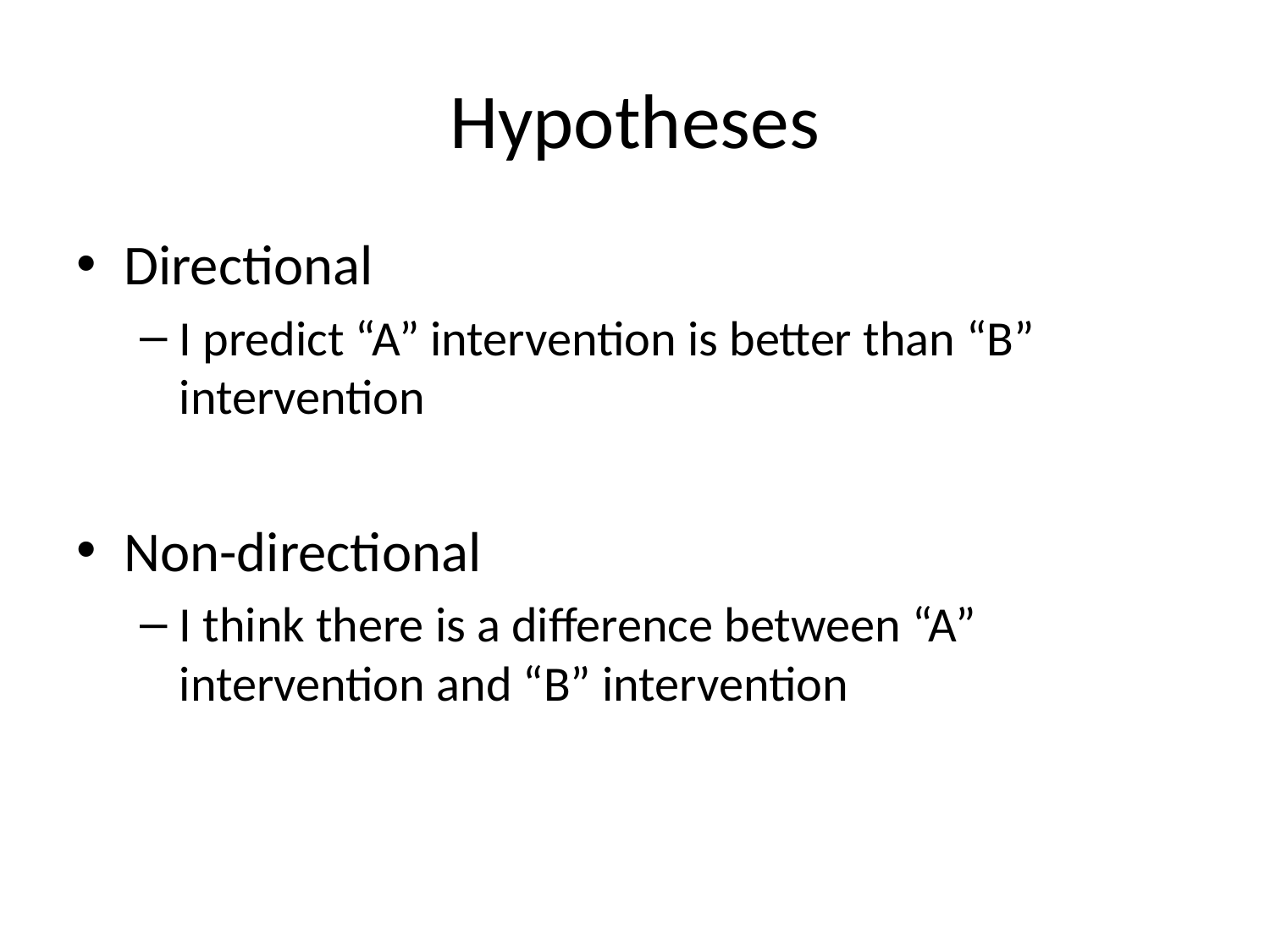

# Hypotheses
Directional
I predict “A” intervention is better than “B” intervention

Non-directional
I think there is a difference between “A” intervention and “B” intervention